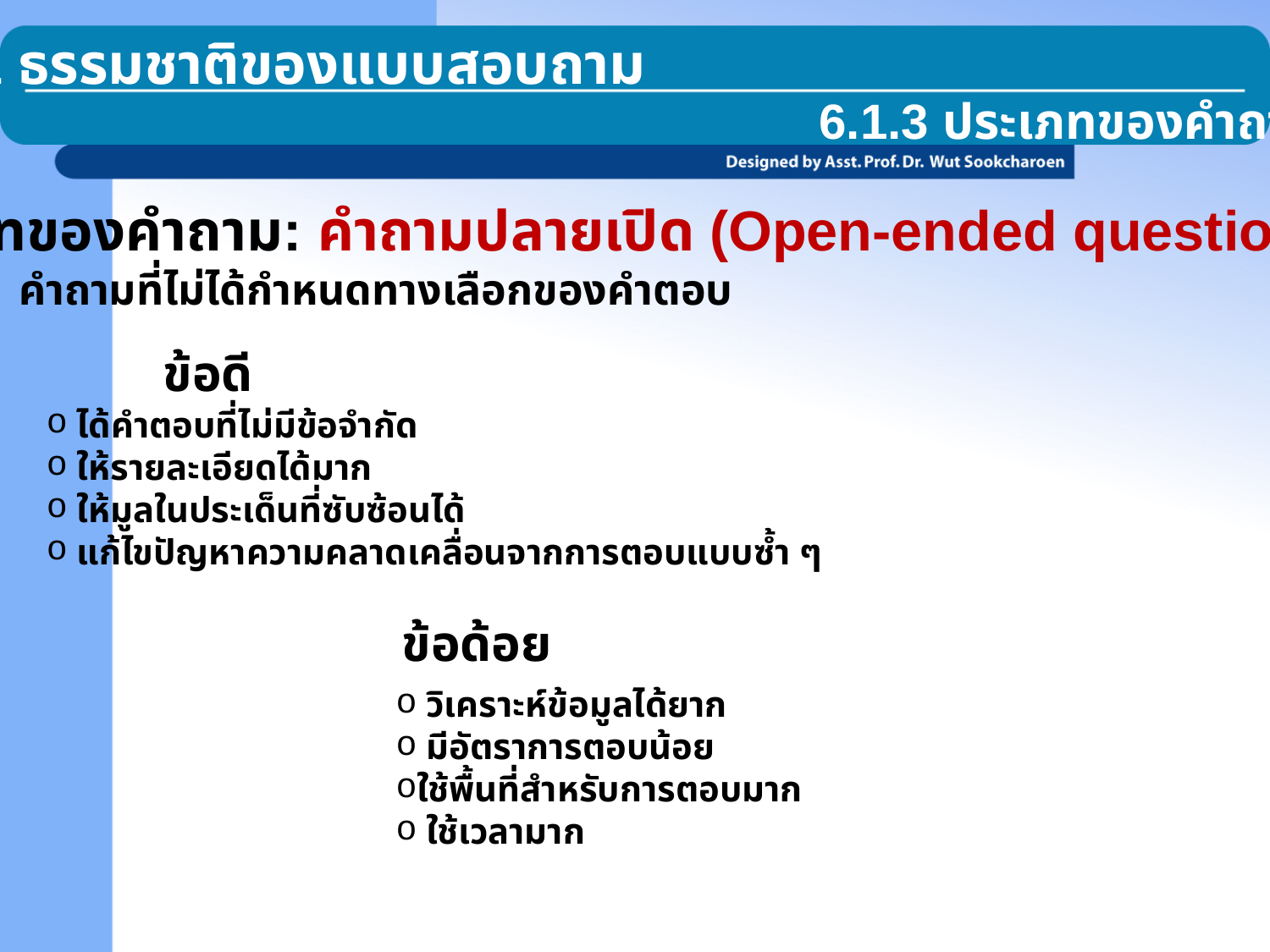

6.1 ธรรมชาติของแบบสอบถาม
6.1.3 ประเภทของคำถาม
ประเภทของคำถาม: คำถามปลายเปิด (Open-ended questions)

คำถามที่ไม่ได้กำหนดทางเลือกของคำตอบ
ข้อดี
 ได้คำตอบที่ไม่มีข้อจำกัด
 ให้รายละเอียดได้มาก
 ให้มูลในประเด็นที่ซับซ้อนได้
 แก้ไขปัญหาความคลาดเคลื่อนจากการตอบแบบซ้ำ ๆ
ข้อด้อย
 วิเคราะห์ข้อมูลได้ยาก
 มีอัตราการตอบน้อย
ใช้พื้นที่สำหรับการตอบมาก
 ใช้เวลามาก